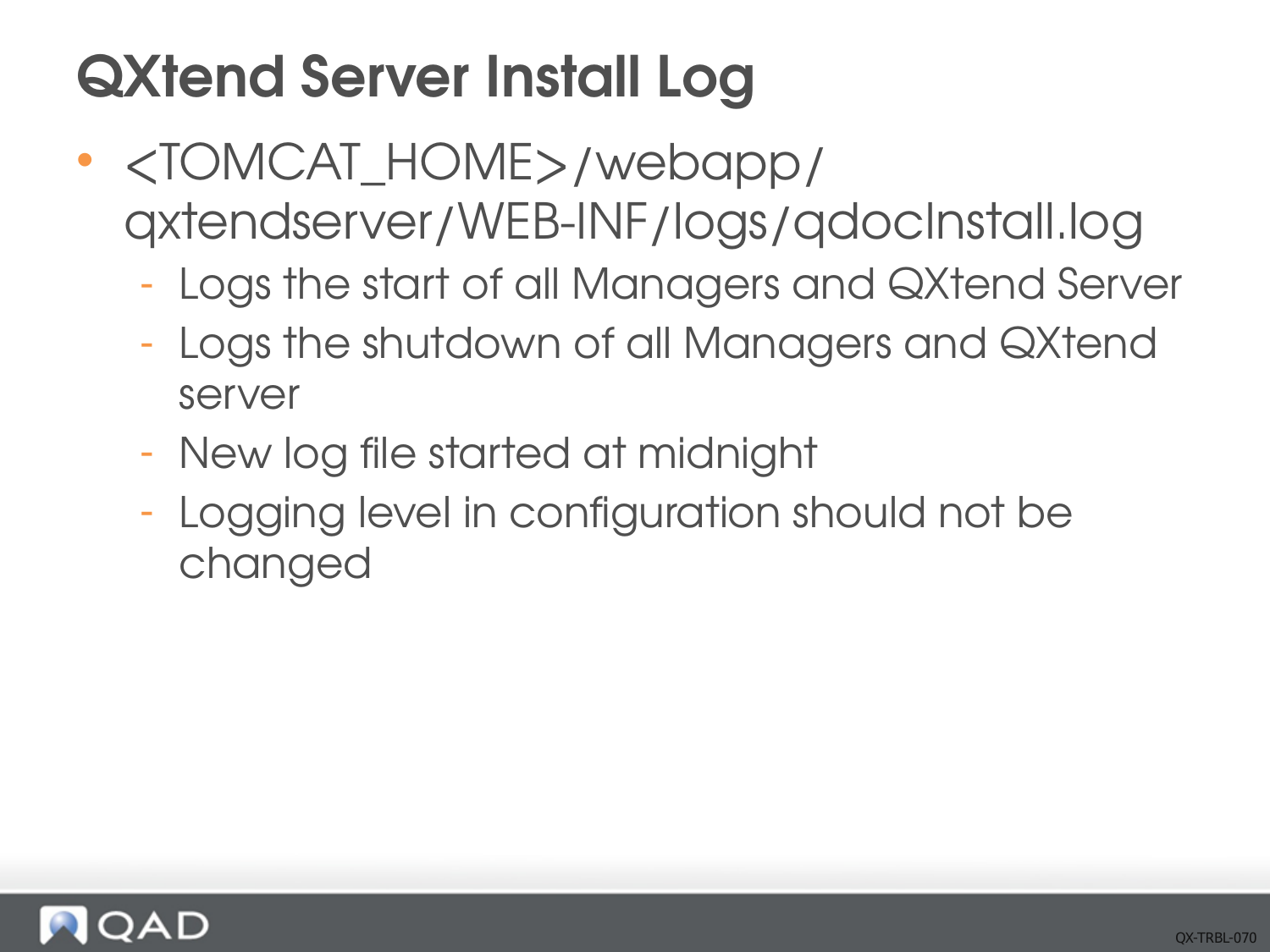

# QXtend Server Install Log
<TOMCAT_HOME>/webapp/qxtendserver/WEB-INF/logs/qdocInstall.log
Logs the start of all Managers and QXtend Server
Logs the shutdown of all Managers and QXtend server
New log file started at midnight
Logging level in configuration should not be changed
QX-TRBL-070